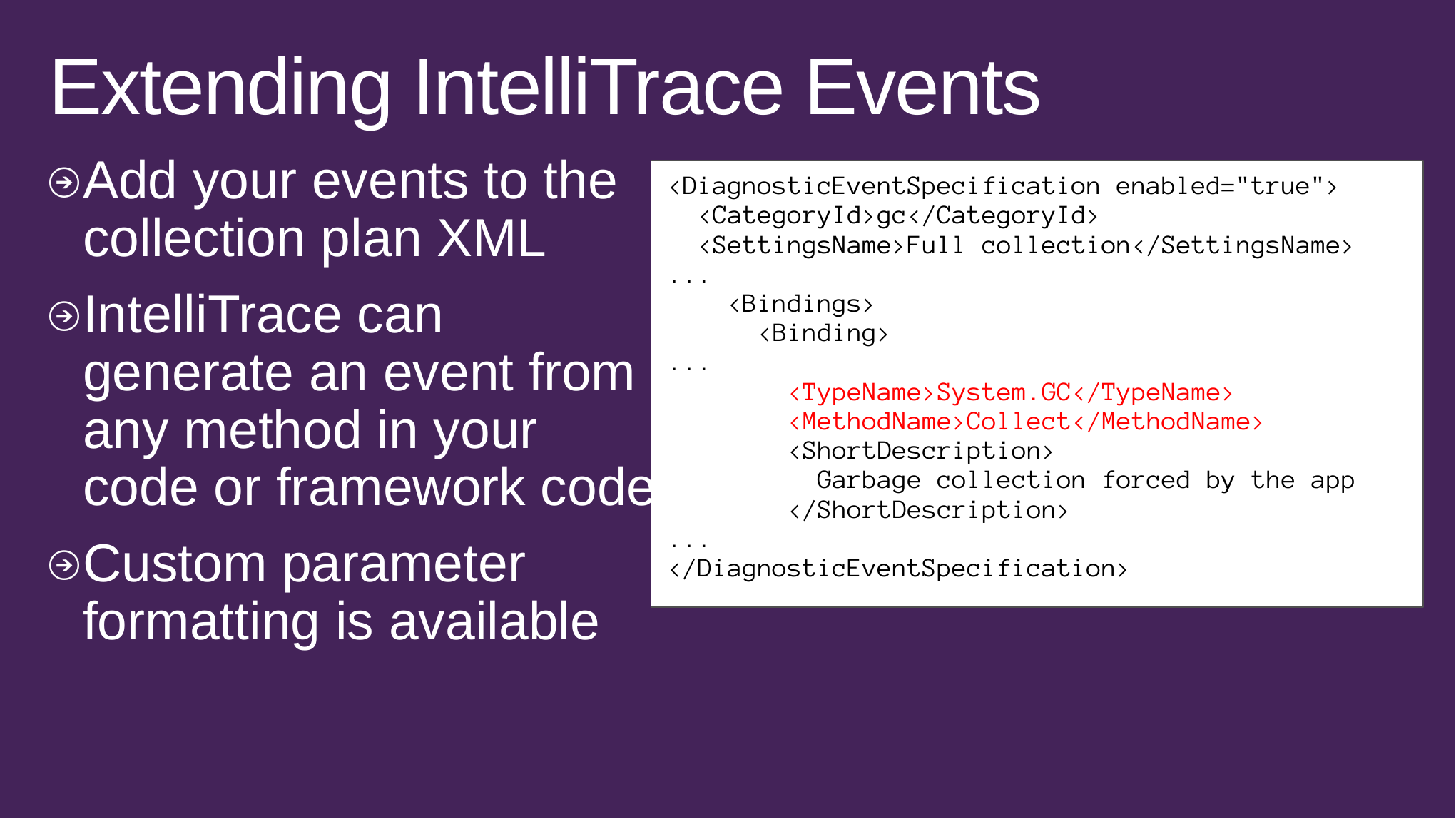

# Extending IntelliTrace Events
Add your events to the collection plan XML
IntelliTrace can generate an event from any method in your code or framework code
Custom parameter formatting is available
<DiagnosticEventSpecification enabled="true">
  <CategoryId>gc</CategoryId>
  <SettingsName>Full collection</SettingsName>
...
    <Bindings>
      <Binding>
...
        <TypeName>System.GC</TypeName>
        <MethodName>Collect</MethodName>
        <ShortDescription>
          Garbage collection forced by the app
        </ShortDescription>
...
</DiagnosticEventSpecification>